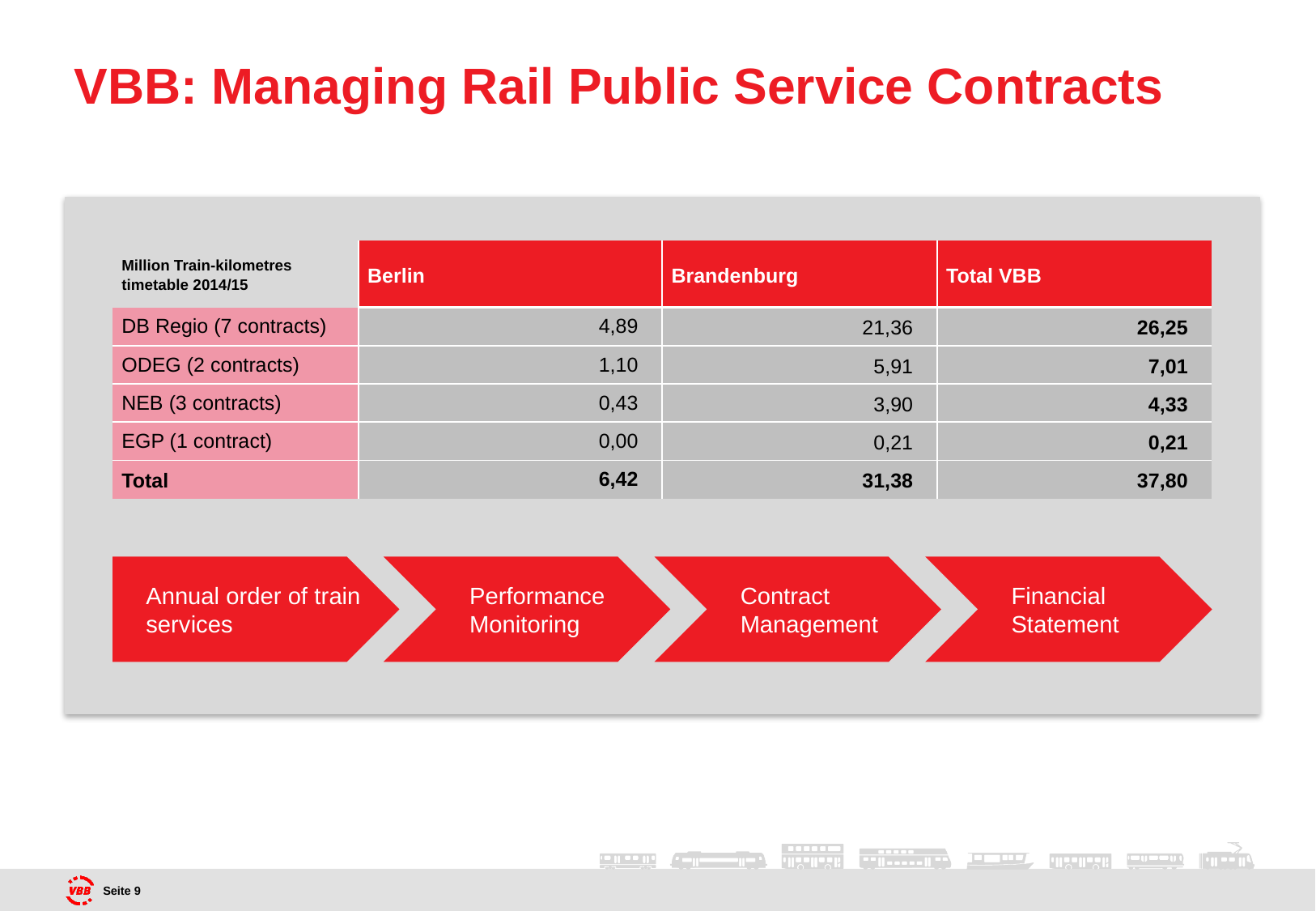

# VBB: Managing Rail Public Service Contracts

| Million Train-kilometres timetable 2014/15 | Berlin | Brandenburg | Total VBB |
| --- | --- | --- | --- |
| DB Regio (7 contracts) | 4,89 | 21,36 | 26,25 |
| ODEG (2 contracts) | 1,10 | 5,91 | 7,01 |
| NEB (3 contracts) | 0,43 | 3,90 | 4,33 |
| EGP (1 contract) | 0,00 | 0,21 | 0,21 |
| Total | 6,42 | 31,38 | 37,80 |
Annual order of train services
Performance Monitoring
Contract Management
Financial Statement
Seite 9